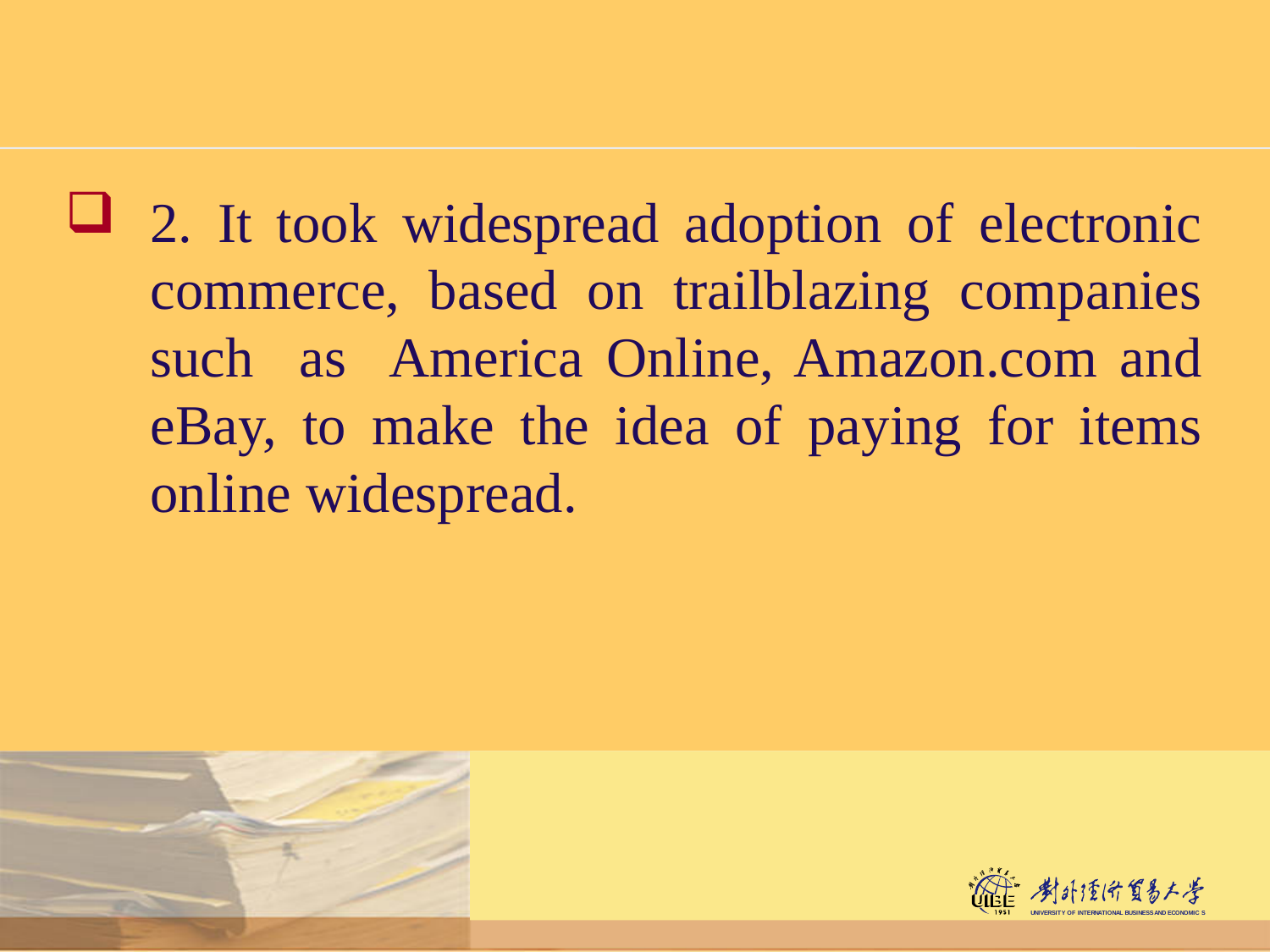

#
2. It took widespread adoption of electronic commerce, based on trailblazing companies such  as  America Online, Amazon.com and eBay, to make the idea of paying for items online widespread.